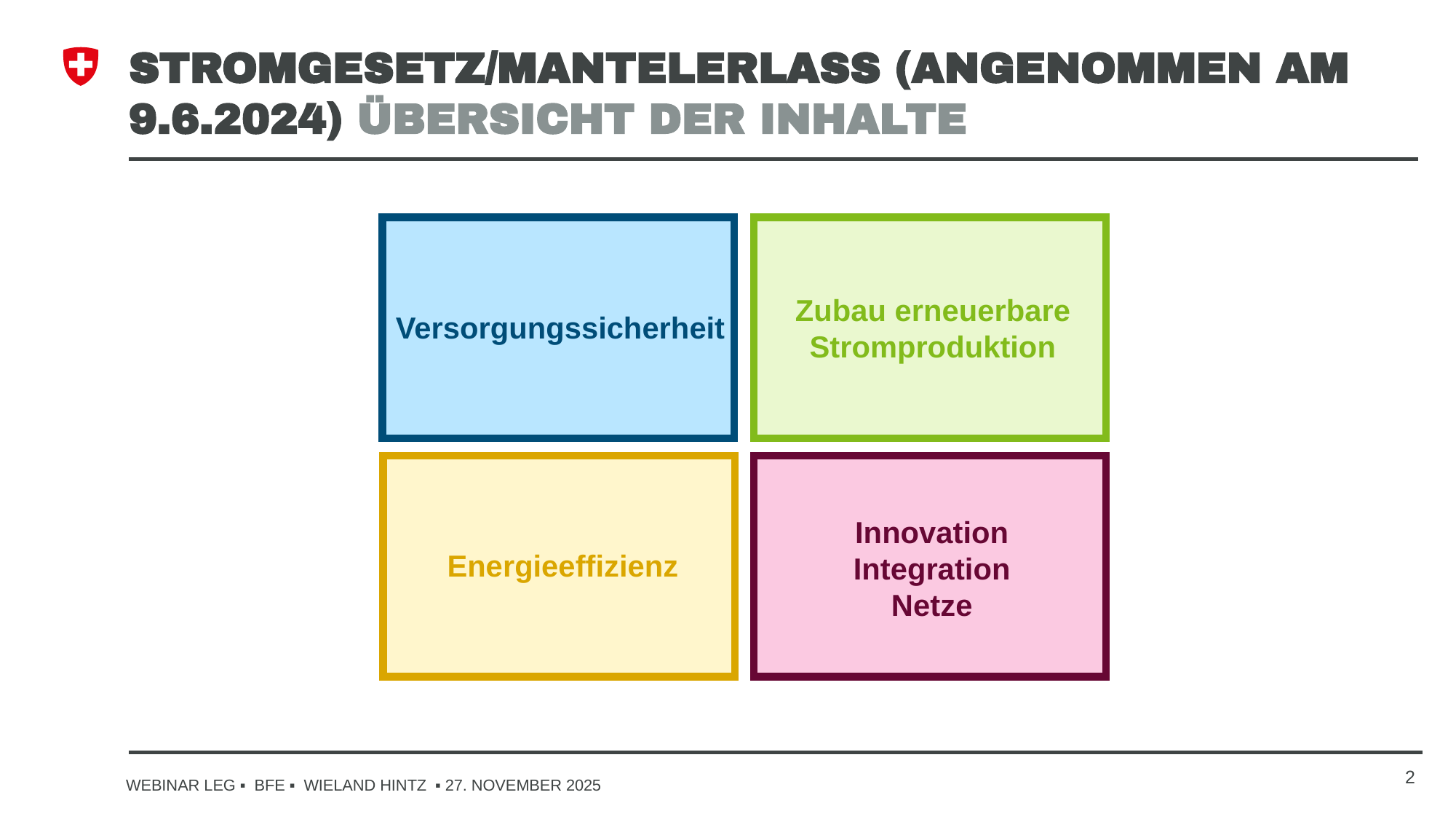

# Stromgesetz/Mantelerlass (angenommen am 9.6.2024) Übersicht der Inhalte

Versorgungssicherheit

Zubau erneuerbare Stromproduktion

Energieeffizienz

Innovation
Integration
Netze
2